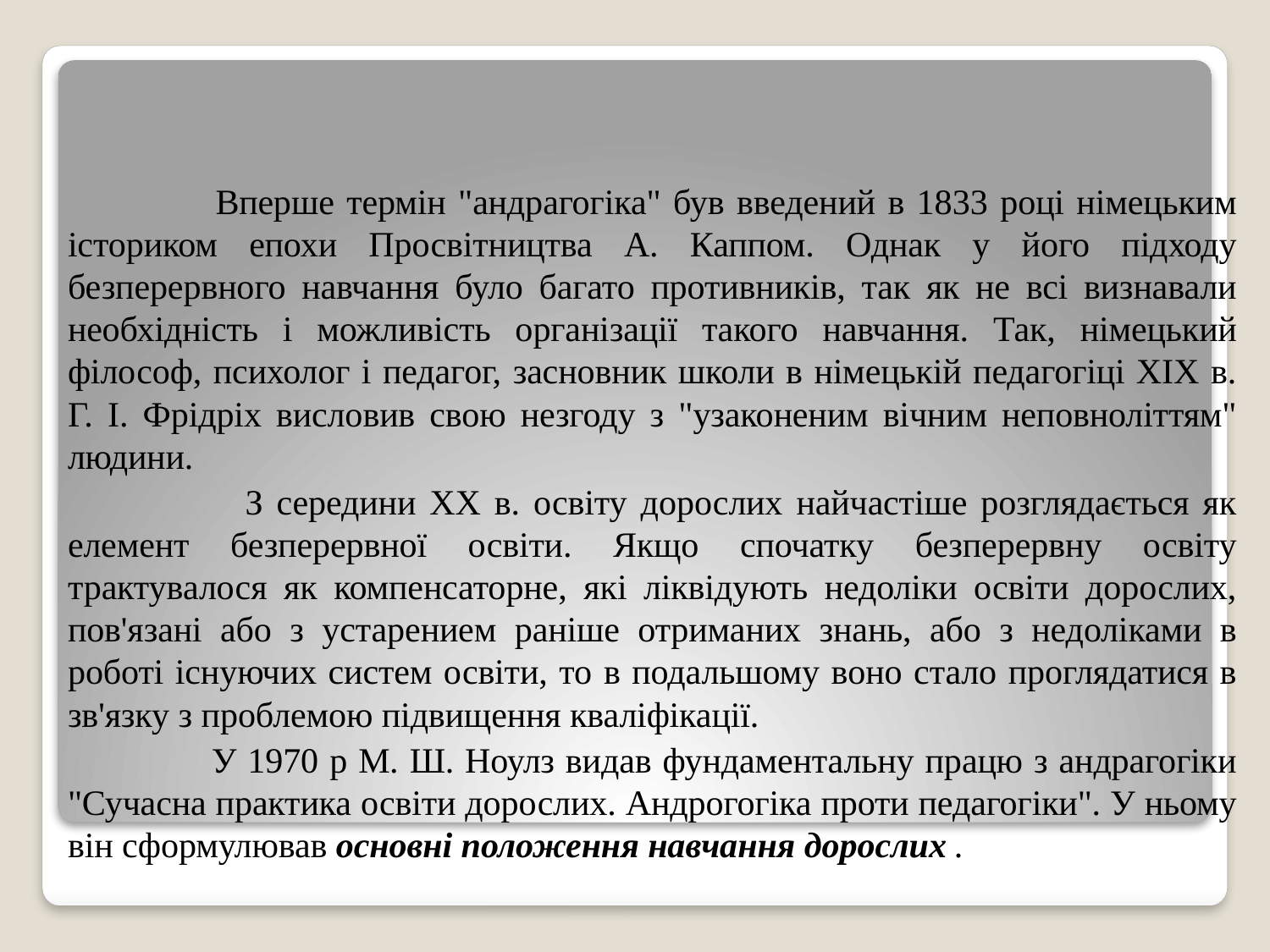

Вперше термін "андрагогіка" був введений в 1833 році німецьким істориком епохи Просвітництва А. Каппом. Однак у його підходу безперервного навчання було багато противників, так як не всі визнавали необхідність і можливість організації такого навчання. Так, німецький філософ, психолог і педагог, засновник школи в німецькій педагогіці XIX в. Г. І. Фрідріх висловив свою незгоду з "узаконеним вічним неповноліттям" людини.
             З середини XX в. освіту дорослих найчастіше розглядається як елемент безперервної освіти. Якщо спочатку безперервну освіту трактувалося як компенсаторне, які ліквідують недоліки освіти дорослих, пов'язані або з устарением раніше отриманих знань, або з недоліками в роботі існуючих систем освіти, то в подальшому воно стало проглядатися в зв'язку з проблемою підвищення кваліфікації.
             У 1970 р М. Ш. Ноулз видав фундаментальну працю з андрагогіки "Сучасна практика освіти дорослих. Андрогогіка проти педагогіки". У ньому він сформулював основні положення навчання дорослих .